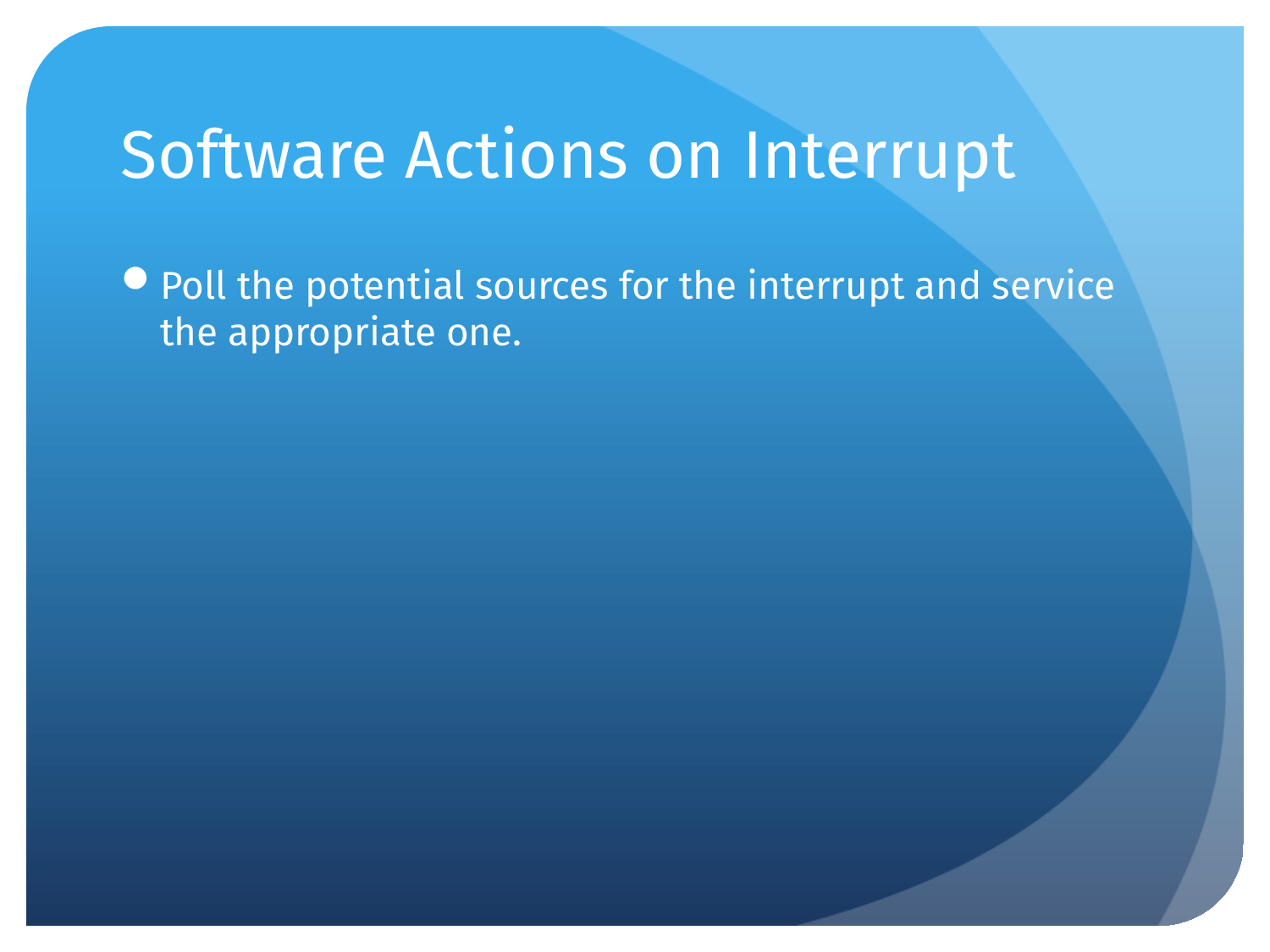

# Software Actions on Interrupt
Poll the potential sources for the interrupt and service the appropriate one.